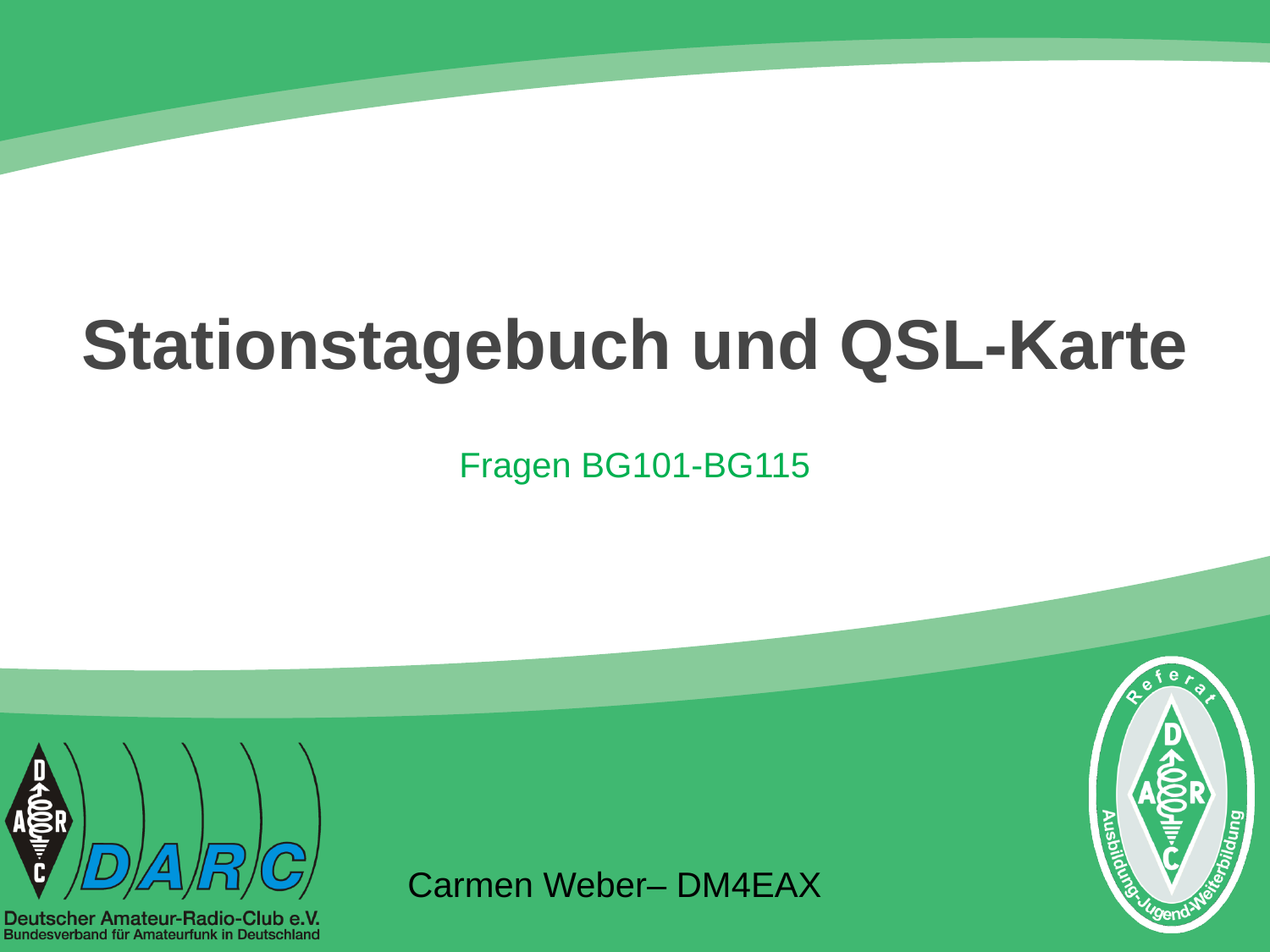

# Stationstagebuch und QSL-Karte
Fragen BG101-BG115
Carmen Weber– DM4EAX